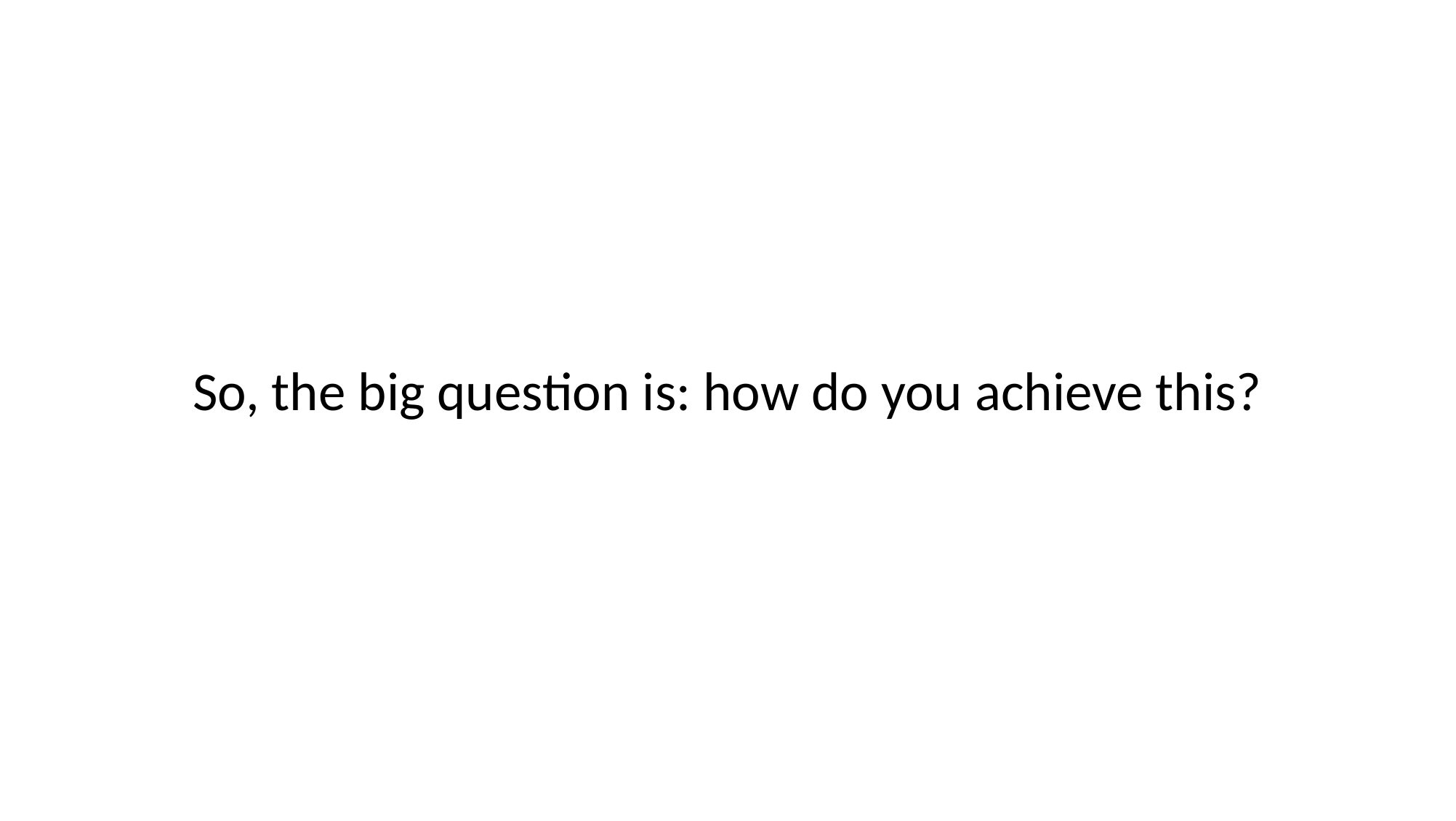

# So, the big question is: how do you achieve this?